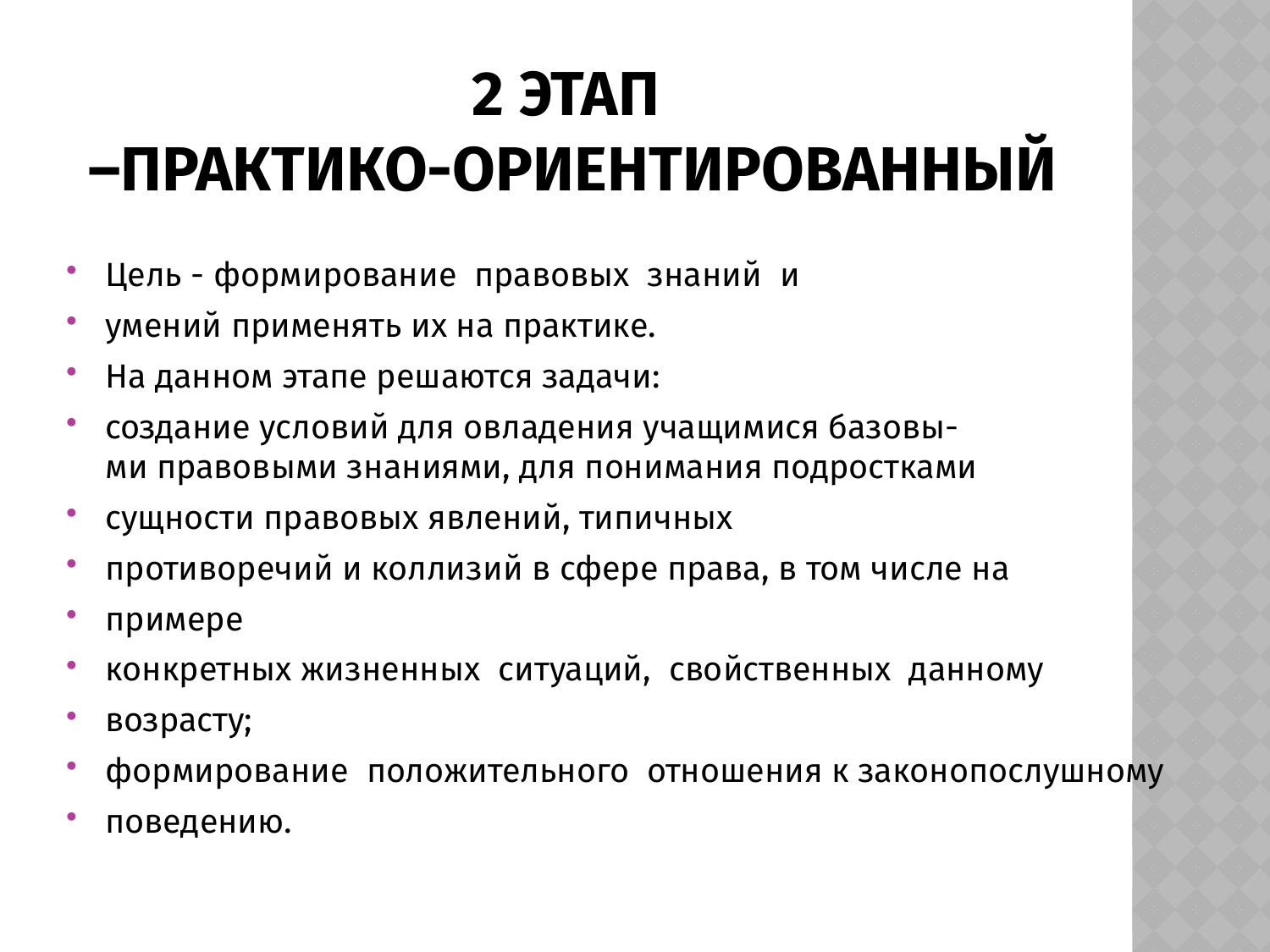

# 2 этап –практико-ориентированный

Цель - формирование  правовых  знаний  и
умений применять их на практике.
На данном этапе решаются задачи:
создание условий для овладения учащимися базовы-ми правовыми знаниями, для понимания подростками
сущности правовых явлений, типичных
противоречий и коллизий в сфере права, в том числе на
примере
конкретных жизненных  ситуаций,  свойственных  данному
возрасту;
формирование  положительного  отношения к законопослушному
поведению.